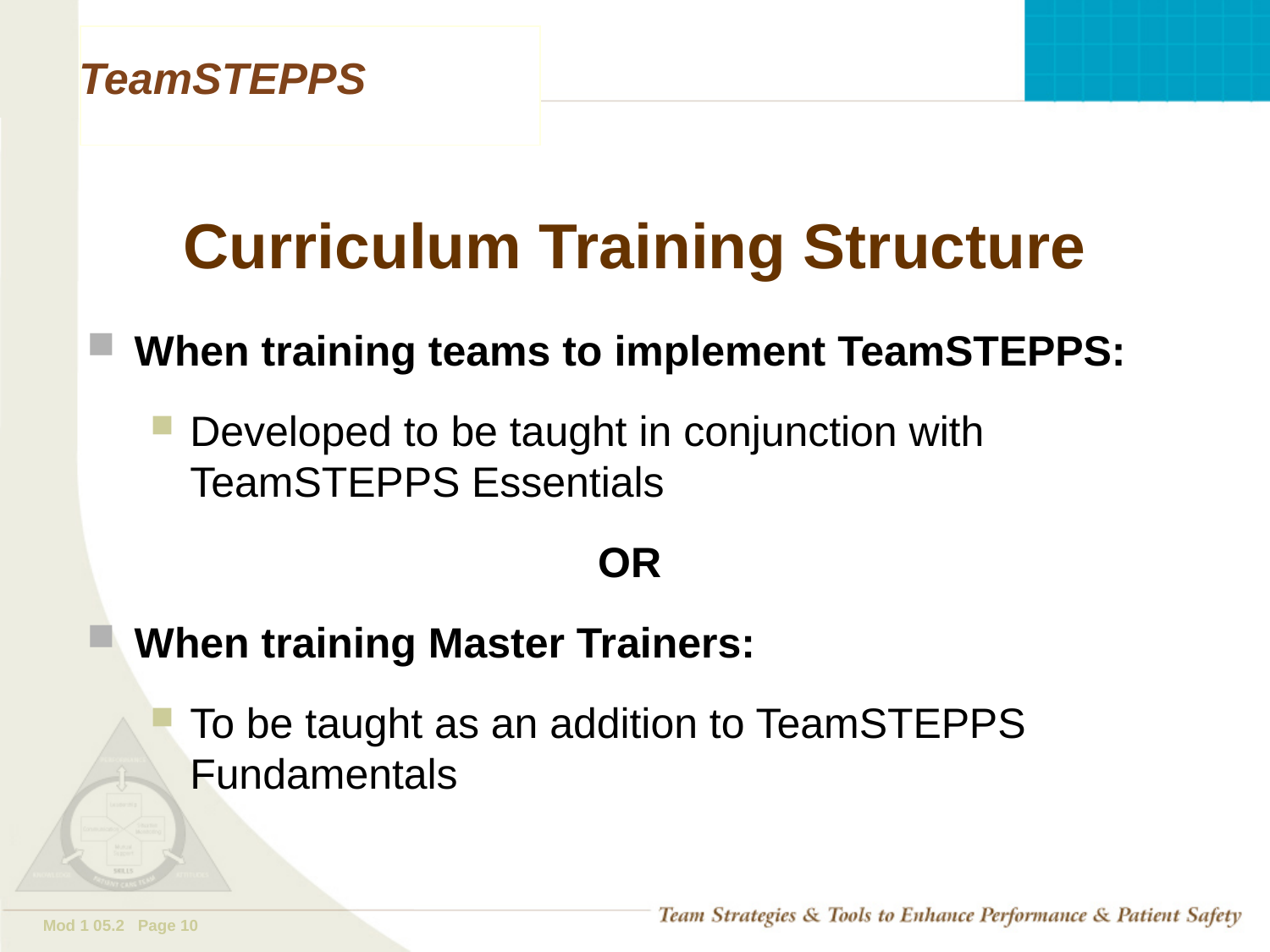

# Curriculum Training Structure
When training teams to implement TeamSTEPPS:
Developed to be taught in conjunction with TeamSTEPPS Essentials
OR
When training Master Trainers:
To be taught as an addition to TeamSTEPPS Fundamentals